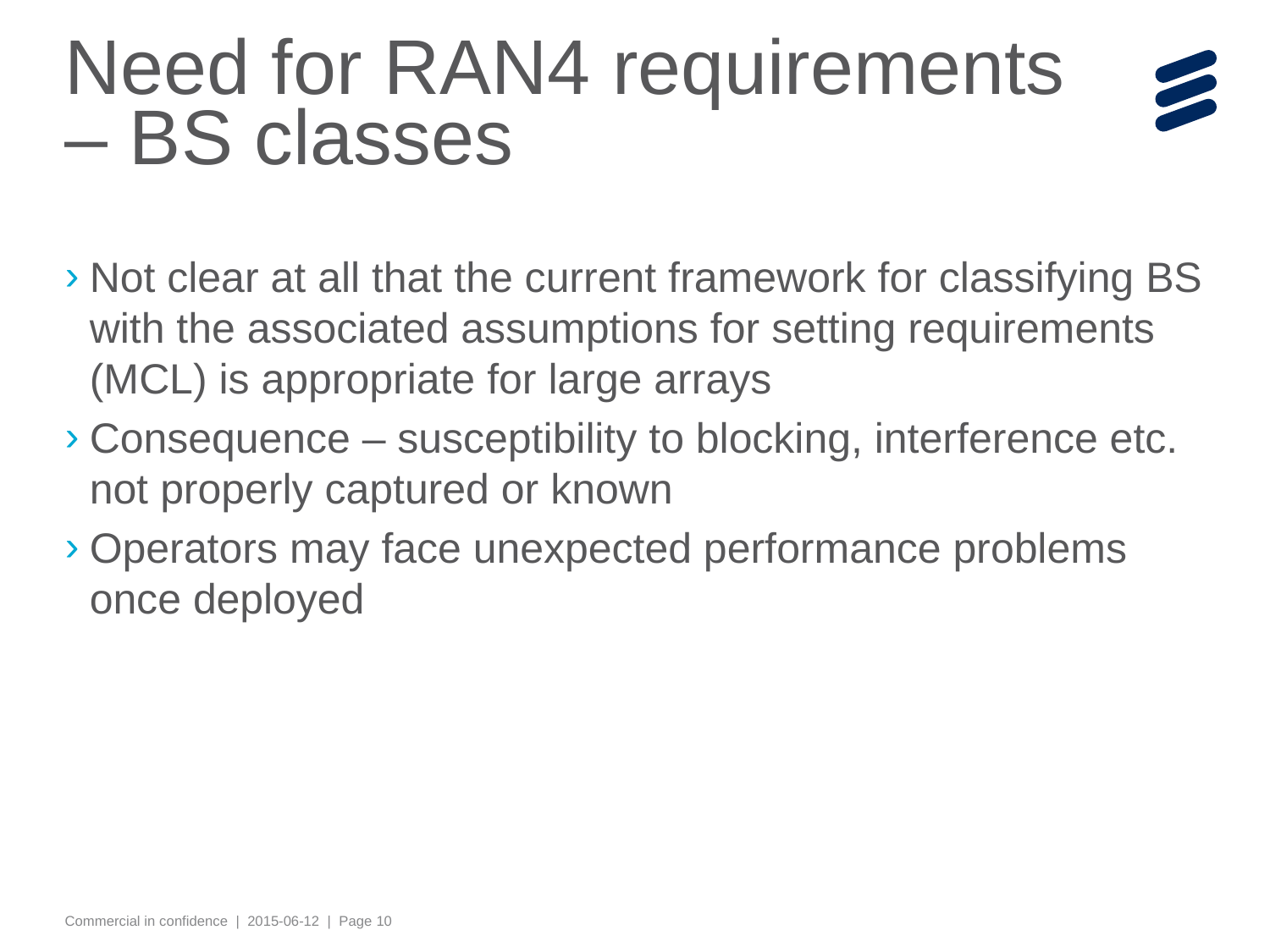

# Need for RAN4 requirements – BS classes
Not clear at all that the current framework for classifying BS with the associated assumptions for setting requirements (MCL) is appropriate for large arrays
Consequence – susceptibility to blocking, interference etc. not properly captured or known
Operators may face unexpected performance problems once deployed